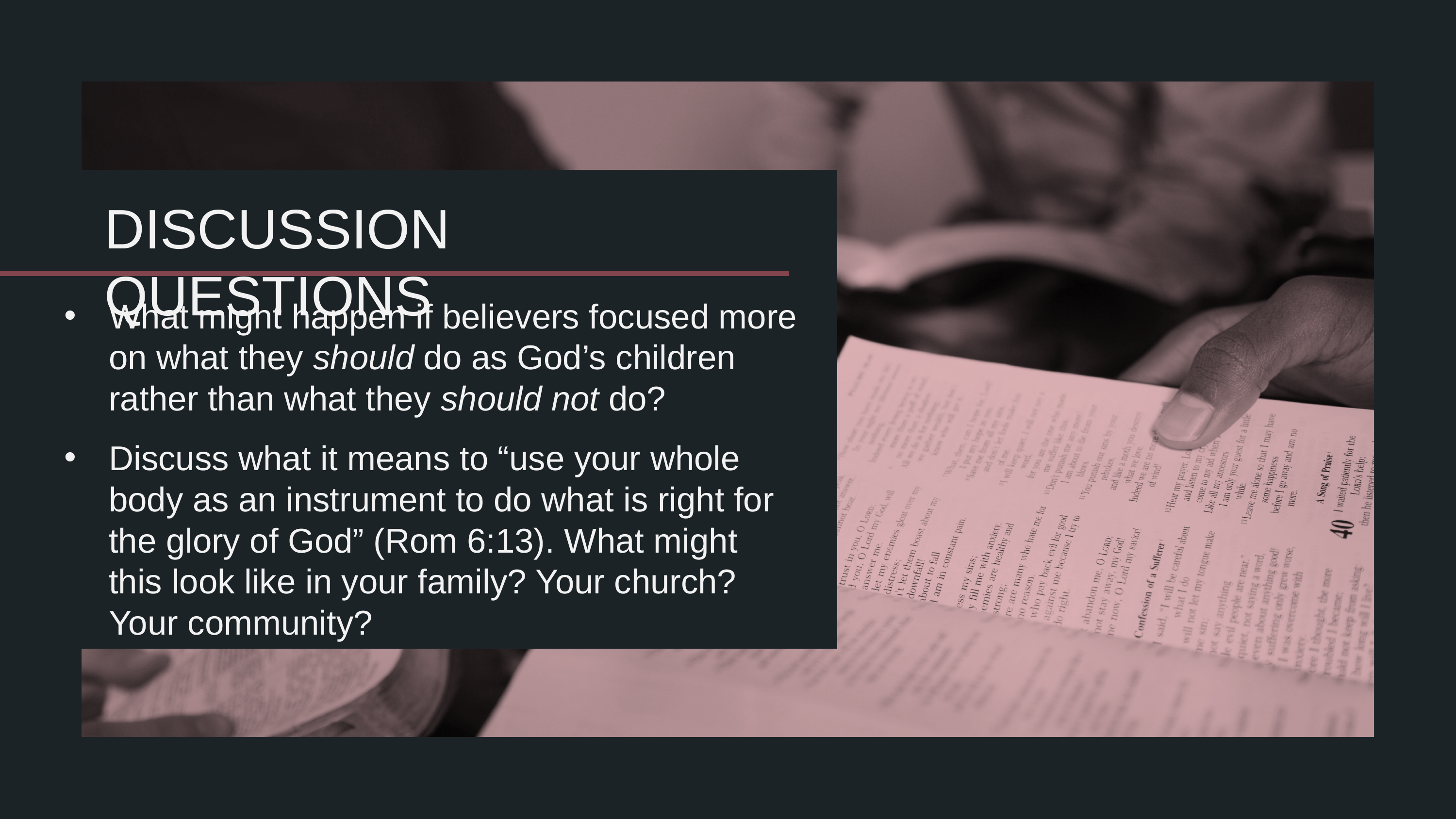

What might happen if believers focused more on what they should do as God’s children rather than what they should not do?
Discuss what it means to “use your whole body as an instrument to do what is right for the glory of God” (Rom 6:13). What might this look like in your family? Your church? Your community?